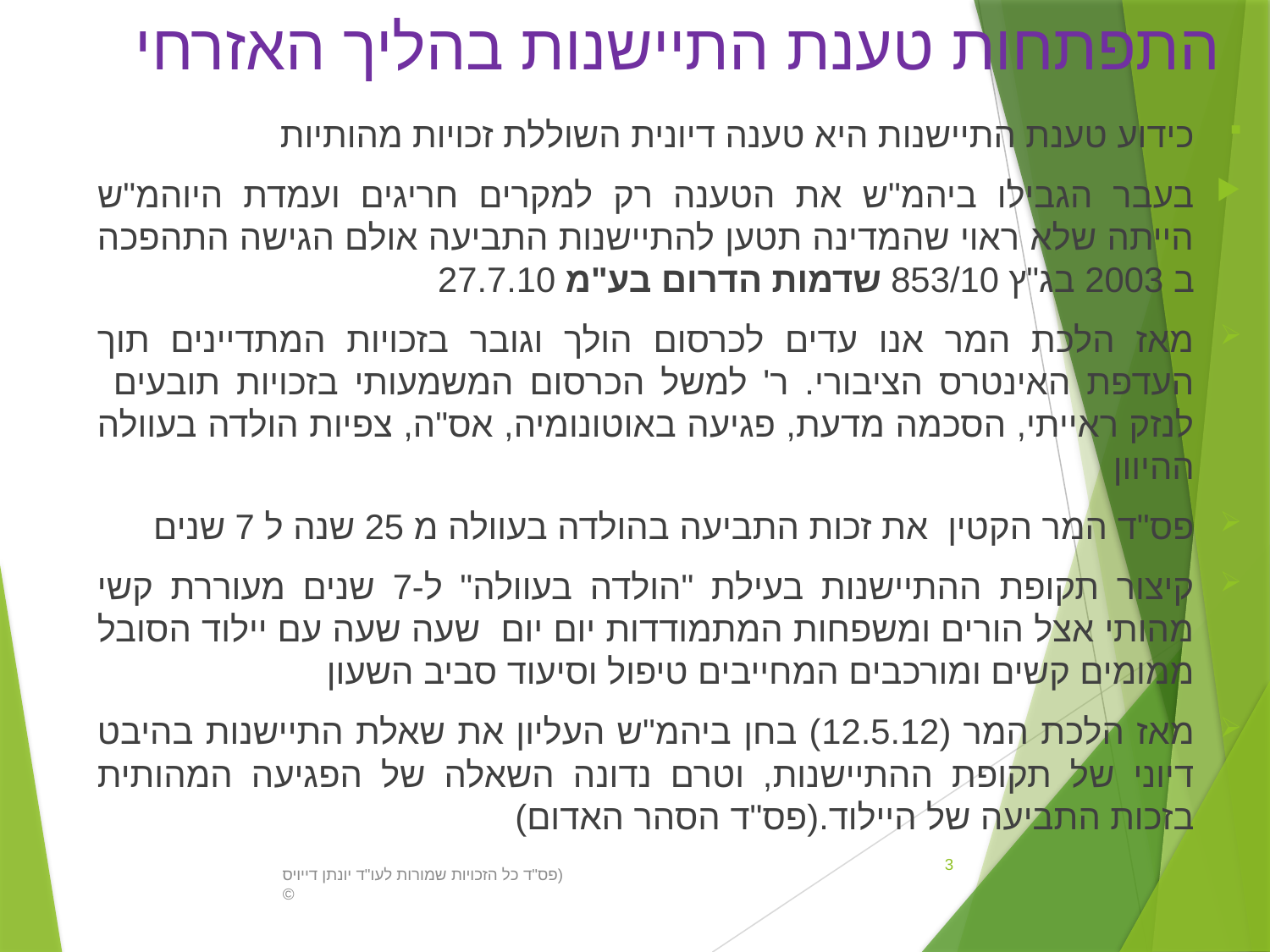

# התפתחות טענת התיישנות בהליך האזרחי
כידוע טענת התיישנות היא טענה דיונית השוללת זכויות מהותיות
בעבר הגבילו ביהמ"ש את הטענה רק למקרים חריגים ועמדת היוהמ"ש הייתה שלא ראוי שהמדינה תטען להתיישנות התביעה אולם הגישה התהפכה ב 2003 בג"ץ 853/10 שדמות הדרום בע"מ 27.7.10
מאז הלכת המר אנו עדים לכרסום הולך וגובר בזכויות המתדיינים תוך העדפת האינטרס הציבורי. ר' למשל הכרסום המשמעותי בזכויות תובעים  לנזק ראייתי, הסכמה מדעת, פגיעה באוטונומיה, אס"ה, צפיות הולדה בעוולה ההיוון
פס"ד המר הקטין  את זכות התביעה בהולדה בעוולה מ 25 שנה ל 7 שנים
קיצור תקופת ההתיישנות בעילת "הולדה בעוולה" ל-7 שנים מעוררת קשי מהותי אצל הורים ומשפחות המתמודדות יום יום  שעה שעה עם יילוד הסובל ממומים קשים ומורכבים המחייבים טיפול וסיעוד סביב השעון
מאז הלכת המר (12.5.12) בחן ביהמ"ש העליון את שאלת התיישנות בהיבט דיוני של תקופת ההתיישנות, וטרם נדונה השאלה של הפגיעה המהותית בזכות התביעה של היילוד.(פס"ד הסהר האדום)

3
 (פס"ד כל הזכויות שמורות לעו"ד יונתן דייויס ©